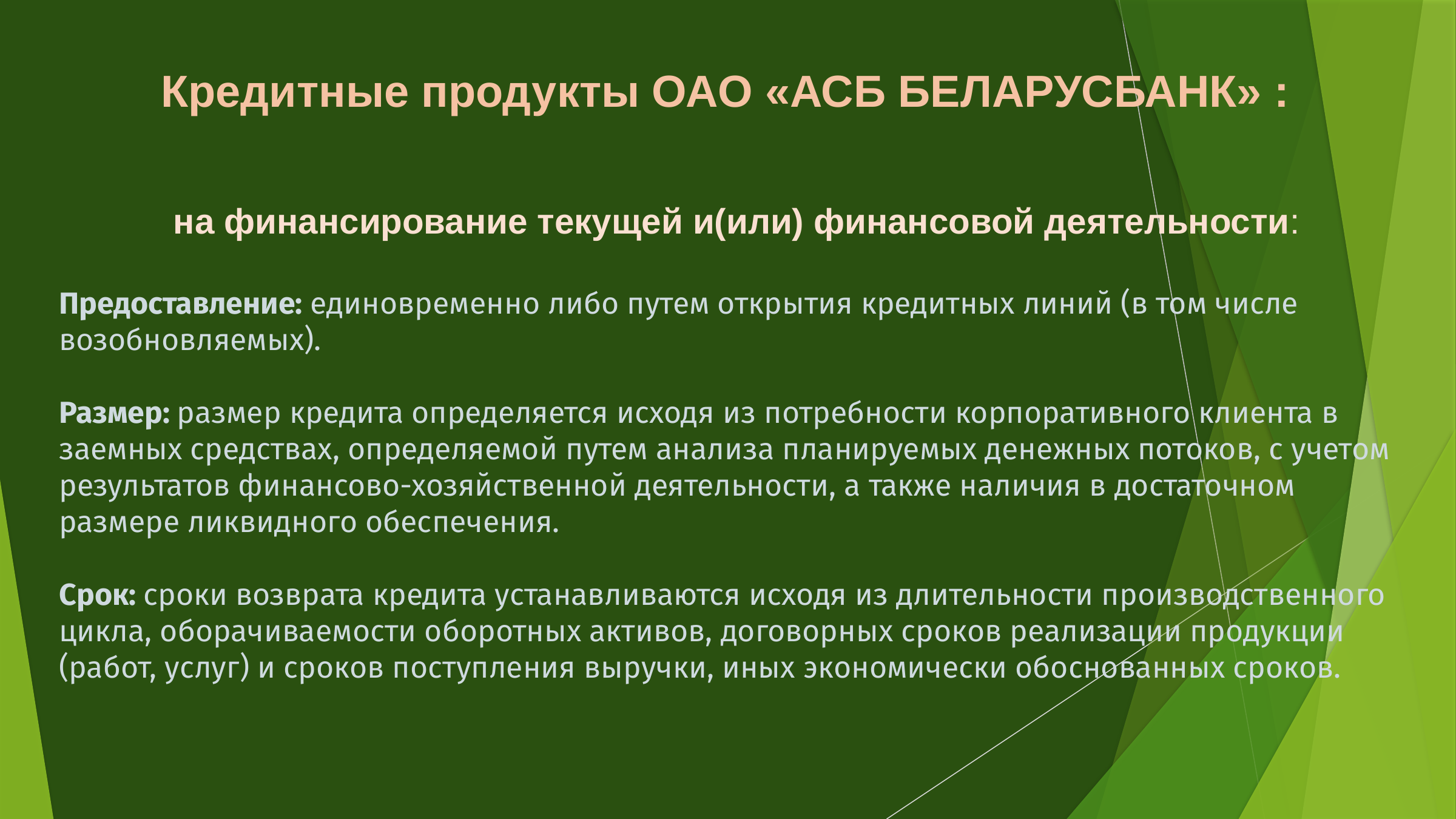

Кредитные продукты ОАО «АСБ БЕЛАРУСБАНК» :

на финансирование текущей и(или) финансовой деятельности:

Предоставление: единовременно либо путем открытия кредитных линий (в том числе возобновляемых).

Размер: размер кредита определяется исходя из потребности корпоративного клиента в заемных средствах, определяемой путем анализа планируемых денежных потоков, с учетом результатов финансово-хозяйственной деятельности, а также наличия в достаточном размере ликвидного обеспечения.

Срок: сроки возврата кредита устанавливаются исходя из длительности производственного цикла, оборачиваемости оборотных активов, договорных сроков реализации продукции (работ, услуг) и сроков поступления выручки, иных экономически обоснованных сроков.